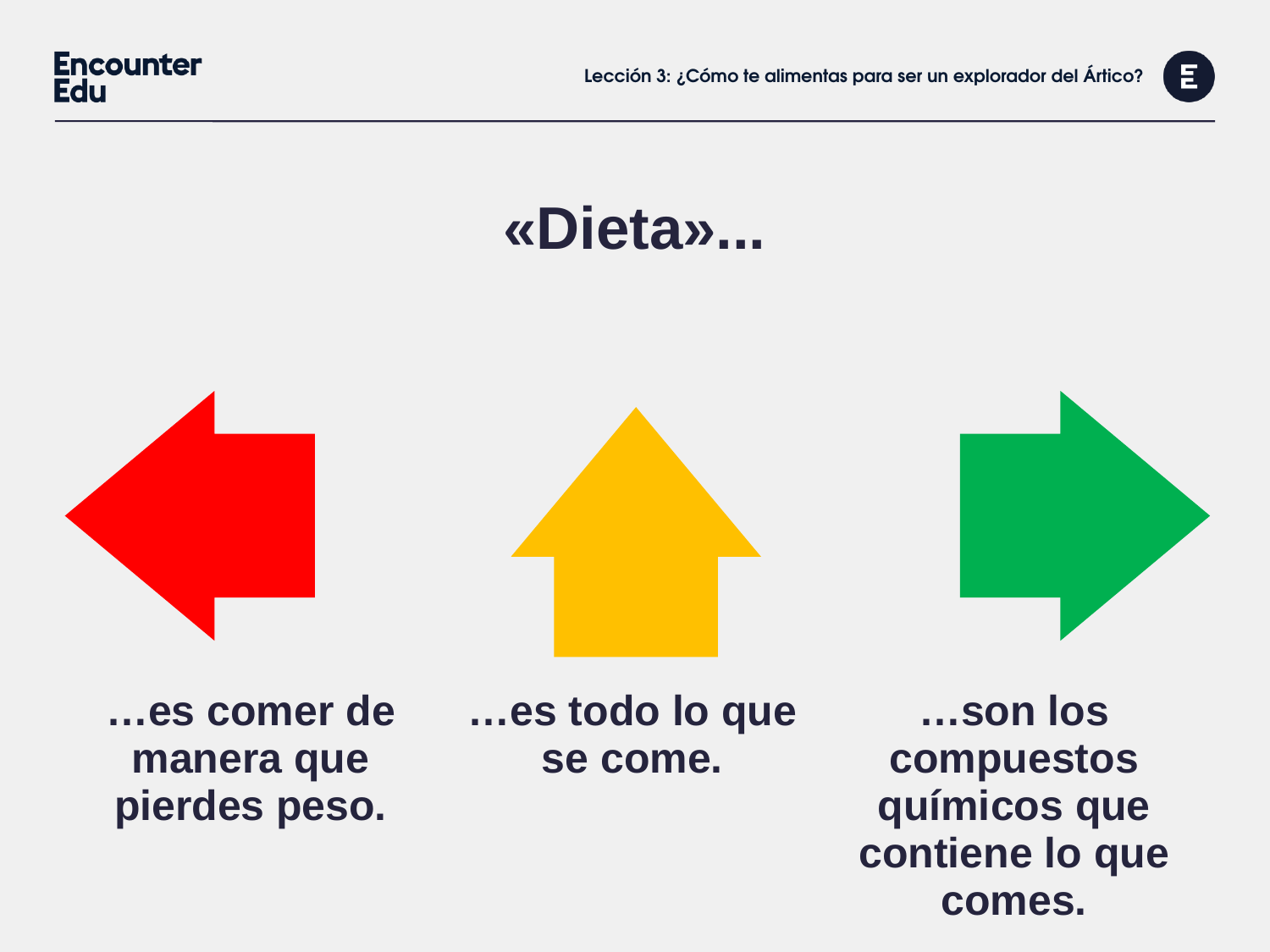

# Lección 3: ¿Cómo te alimentas para ser un explorador del Ártico?
«Dieta»...

| …es comer de manera que pierdes peso. | …es todo lo que se come. | …son los compuestos químicos que contiene lo que comes. |
| --- | --- | --- |